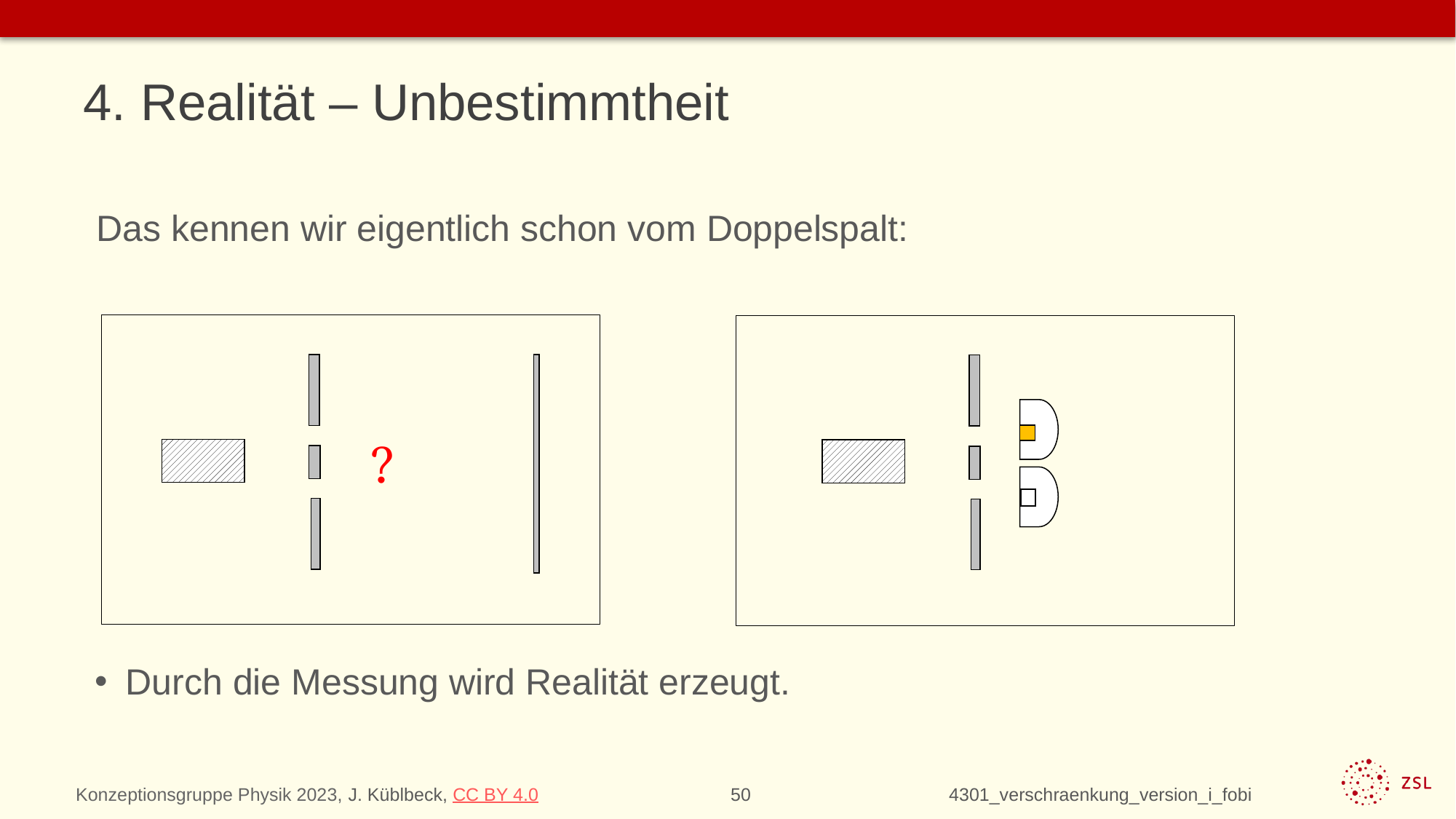

# 4. Realität – Unbestimmtheit

Das kennen wir eigentlich schon vom Doppelspalt:

?

Durch die Messung wird Realität erzeugt.